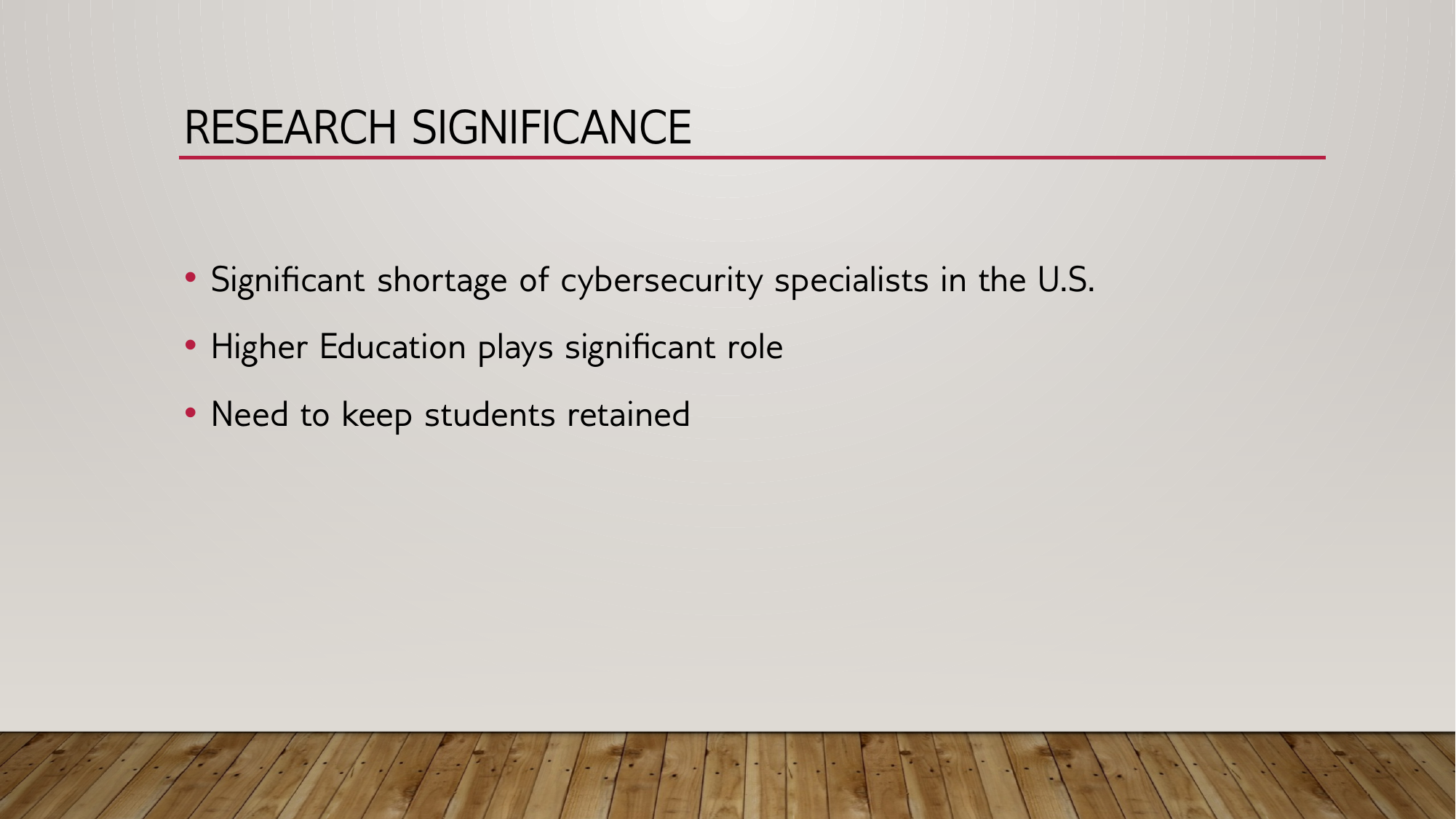

# Research Significance
Significant shortage of cybersecurity specialists in the U.S.
Higher Education plays significant role
Need to keep students retained